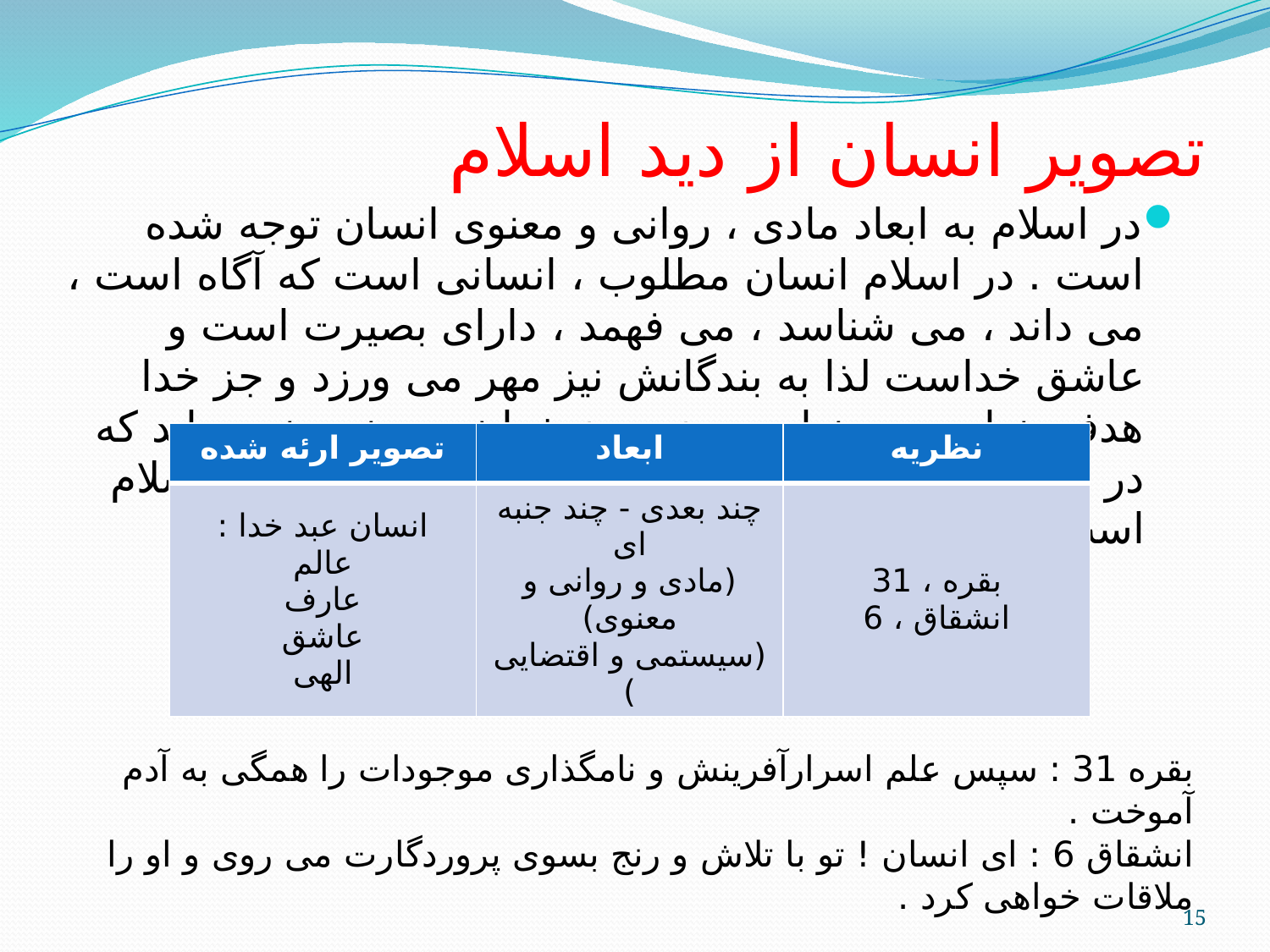

# تصویر انسان از دید اسلام
در اسلام به ابعاد مادی ، روانی و معنوی انسان توجه شده است . در اسلام انسان مطلوب ، انسانی است که آگاه است ، می داند ، می شناسد ، می فهمد ، دارای بصیرت است و عاشق خداست لذا به بندگانش نیز مهر می ورزد و جز خدا هدفی ندارد و در نهایت چیزی جز خدا نمی بیند و نمی یابد که در واقع « انسان عابد » الگوی مطلوب انسان از نظر اسلام است.

| تصویر ارئه شده | ابعاد | نظریه |
| --- | --- | --- |
| انسان عبد خدا : عالم عارف عاشق الهی | چند بعدی - چند جنبه ای (مادی و روانی و معنوی) (سیستمی و اقتضایی ) | بقره ، 31 انشقاق ، 6 |
بقره 31 : سپس علم اسرارآفرینش و نامگذاری موجودات را همگی به آدم آموخت .
انشقاق 6 : ای انسان ! تو با تلاش و رنج بسوی پروردگارت می روی و او را ملاقات خواهی کرد .
15